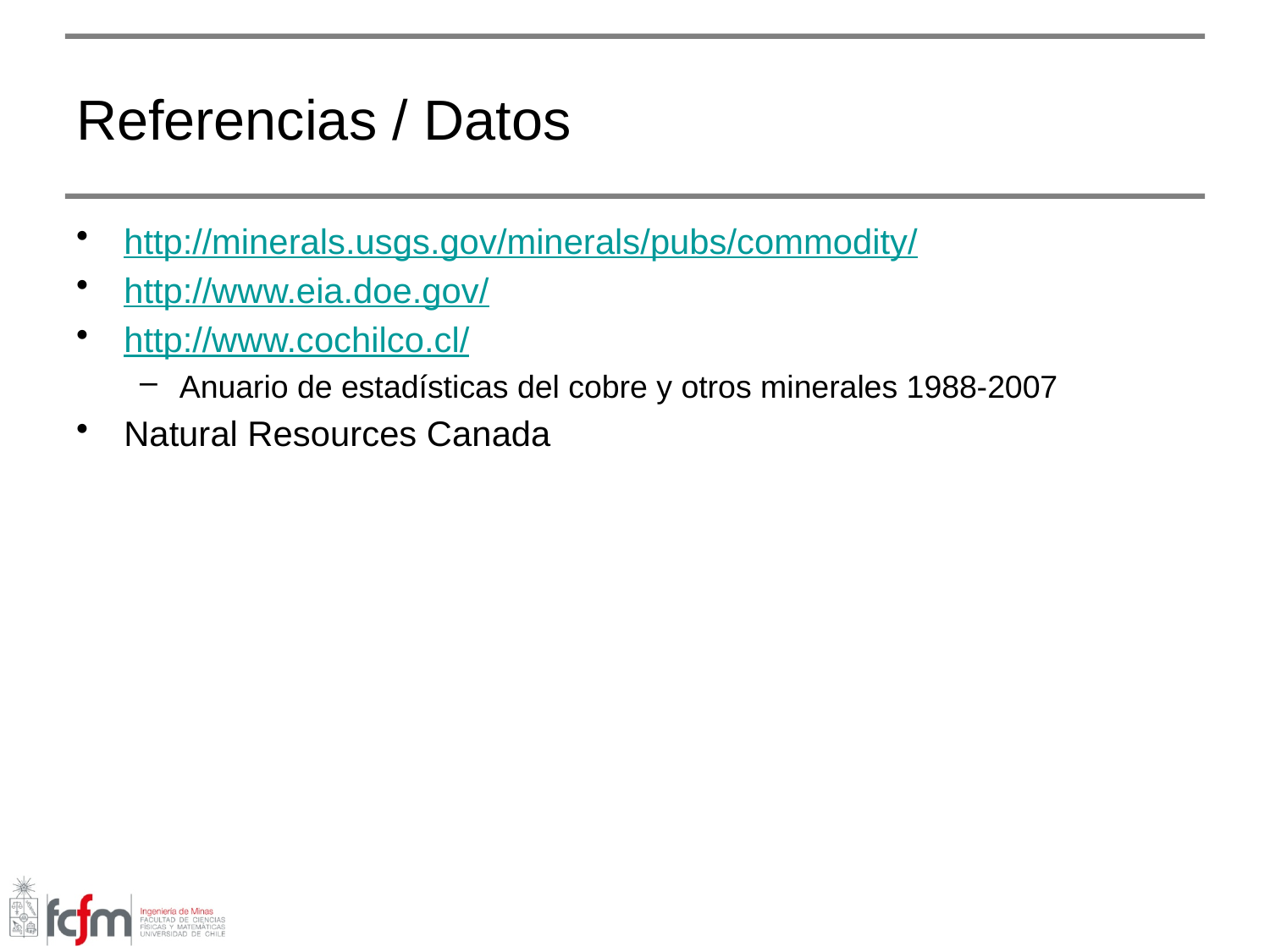

# Referencias / Datos
http://minerals.usgs.gov/minerals/pubs/commodity/
http://www.eia.doe.gov/
http://www.cochilco.cl/
Anuario de estadísticas del cobre y otros minerales 1988-2007
Natural Resources Canada